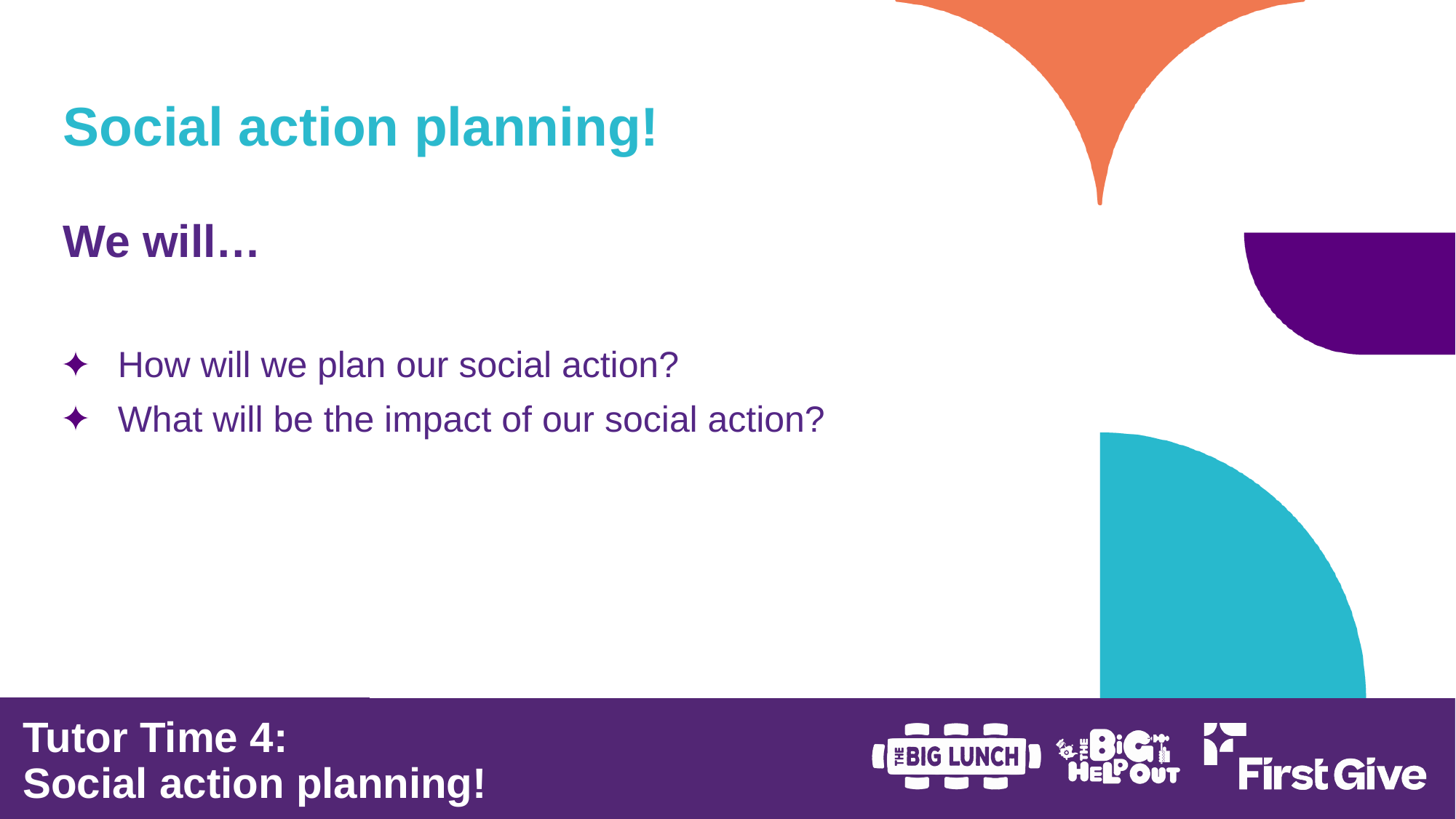

Social action planning!

We will…

How will we plan our social action?
What will be the impact of our social action?

Tutor Time 4:
Social action planning!